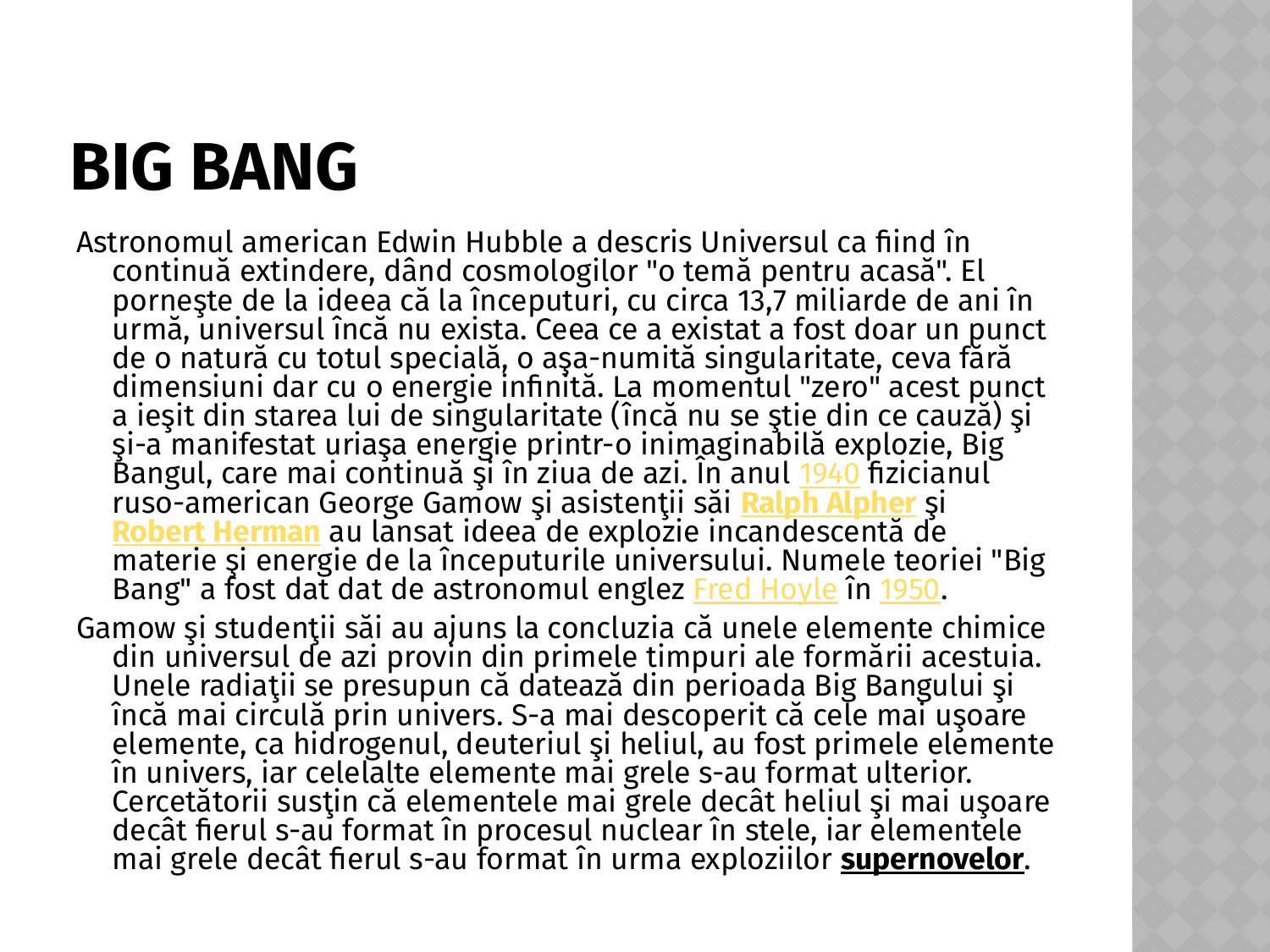

# BIG BANG
Astronomul american Edwin Hubble a descris Universul ca fiind în continuă extindere, dând cosmologilor "o temă pentru acasă". El porneşte de la ideea că la începuturi, cu circa 13,7 miliarde de ani în urmă, universul încă nu exista. Ceea ce a existat a fost doar un punct de o natură cu totul specială, o aşa-numită singularitate, ceva fără dimensiuni dar cu o energie infinită. La momentul "zero" acest punct a ieşit din starea lui de singularitate (încă nu se ştie din ce cauză) şi şi-a manifestat uriaşa energie printr-o inimaginabilă explozie, Big Bangul, care mai continuă şi în ziua de azi. În anul 1940 fizicianul ruso-american George Gamow şi asistenţii săi Ralph Alpher şi Robert Herman au lansat ideea de explozie incandescentă de materie şi energie de la începuturile universului. Numele teoriei "Big Bang" a fost dat dat de astronomul englez Fred Hoyle în 1950.
Gamow şi studenţii săi au ajuns la concluzia că unele elemente chimice din universul de azi provin din primele timpuri ale formării acestuia. Unele radiaţii se presupun că datează din perioada Big Bangului şi încă mai circulă prin univers. S-a mai descoperit că cele mai uşoare elemente, ca hidrogenul, deuteriul şi heliul, au fost primele elemente în univers, iar celelalte elemente mai grele s-au format ulterior. Cercetătorii susţin că elementele mai grele decât heliul şi mai uşoare decât fierul s-au format în procesul nuclear în stele, iar elementele mai grele decât fierul s-au format în urma exploziilor supernovelor.